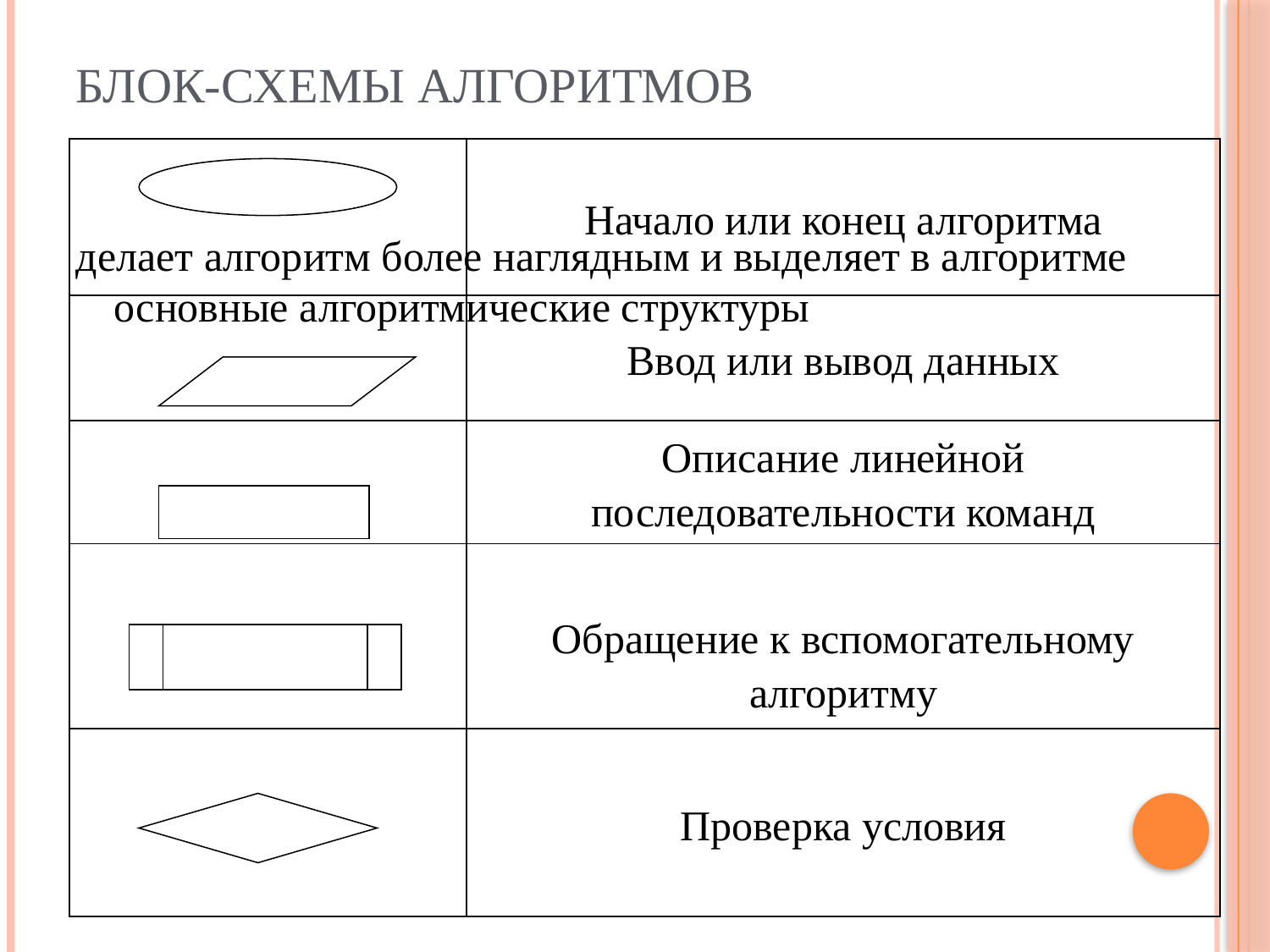

# Блок-схемы алгоритмов
|  | Начало или конец алгоритма |
| --- | --- |
|  | Ввод или вывод данных |
|  | Описание линейной последовательности команд |
|  | Обращение к вспомогательному алгоритму |
|  | Проверка условия |

делает алгоритм более наглядным и выделяет в алгоритме основные алгоритмические структуры